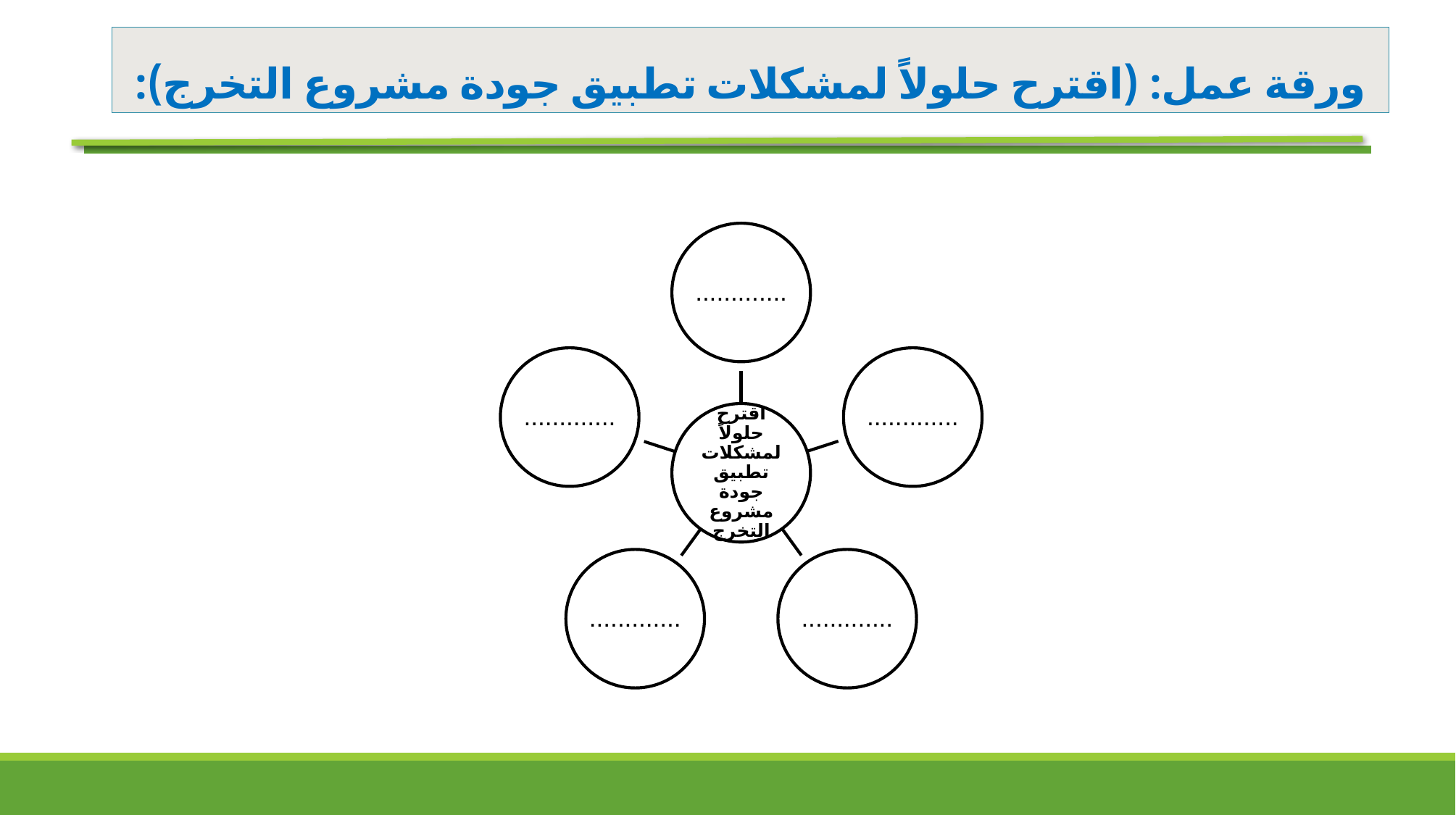

# ورقة عمل: (اقترح حلولاً لمشكلات تطبيق جودة مشروع التخرج):
اقترح حلولاً لمشكلات تطبيق جودة مشروع التخرج

.............

.............

.............

.............

.............